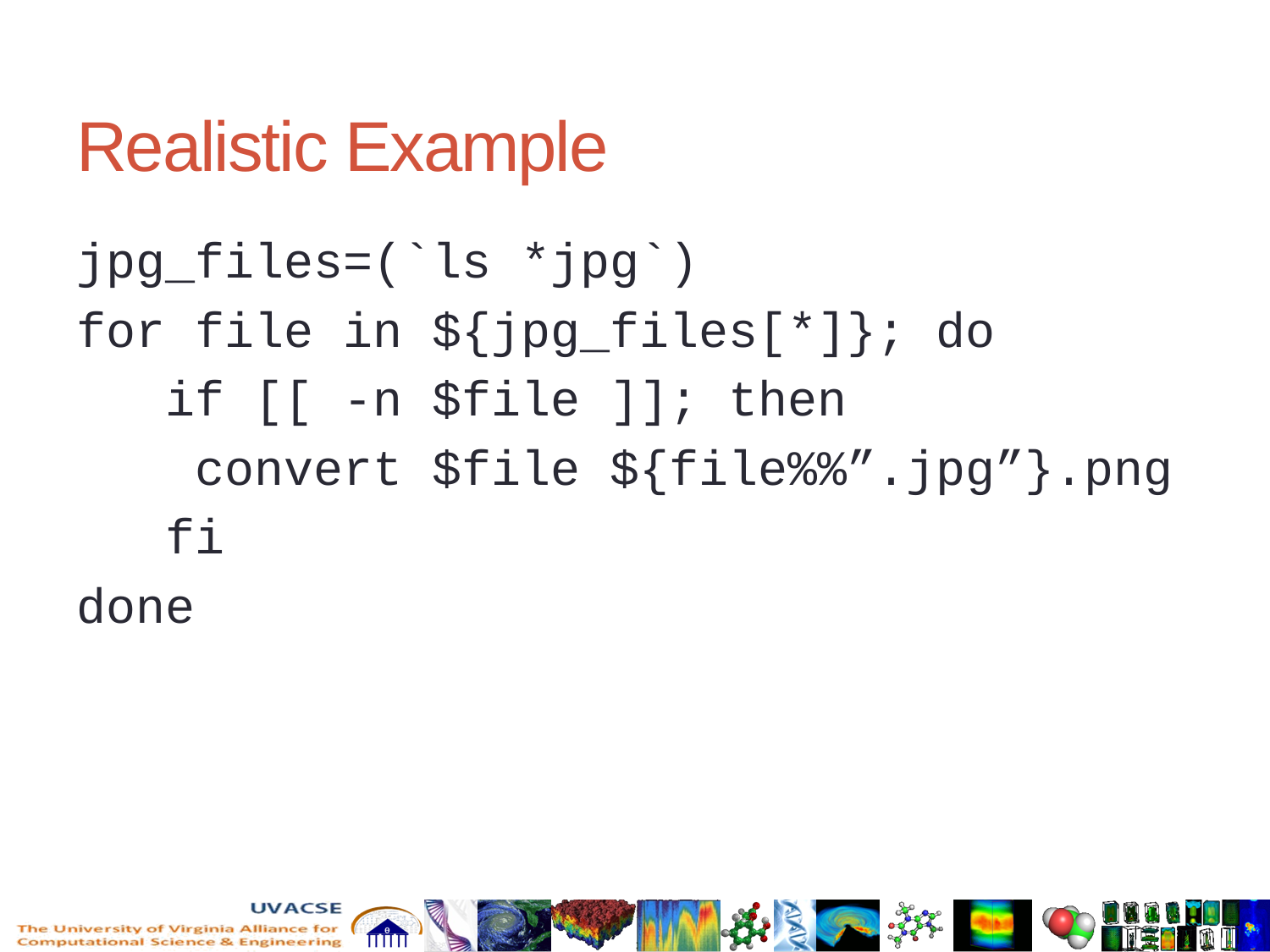

# Realistic Example
jpg_files=(`ls *jpg`)
for file in ${jpg_files[*]}; do
   if [[ -n $file ]]; then
    convert $file ${file%%”.jpg”}.png
   fi
done